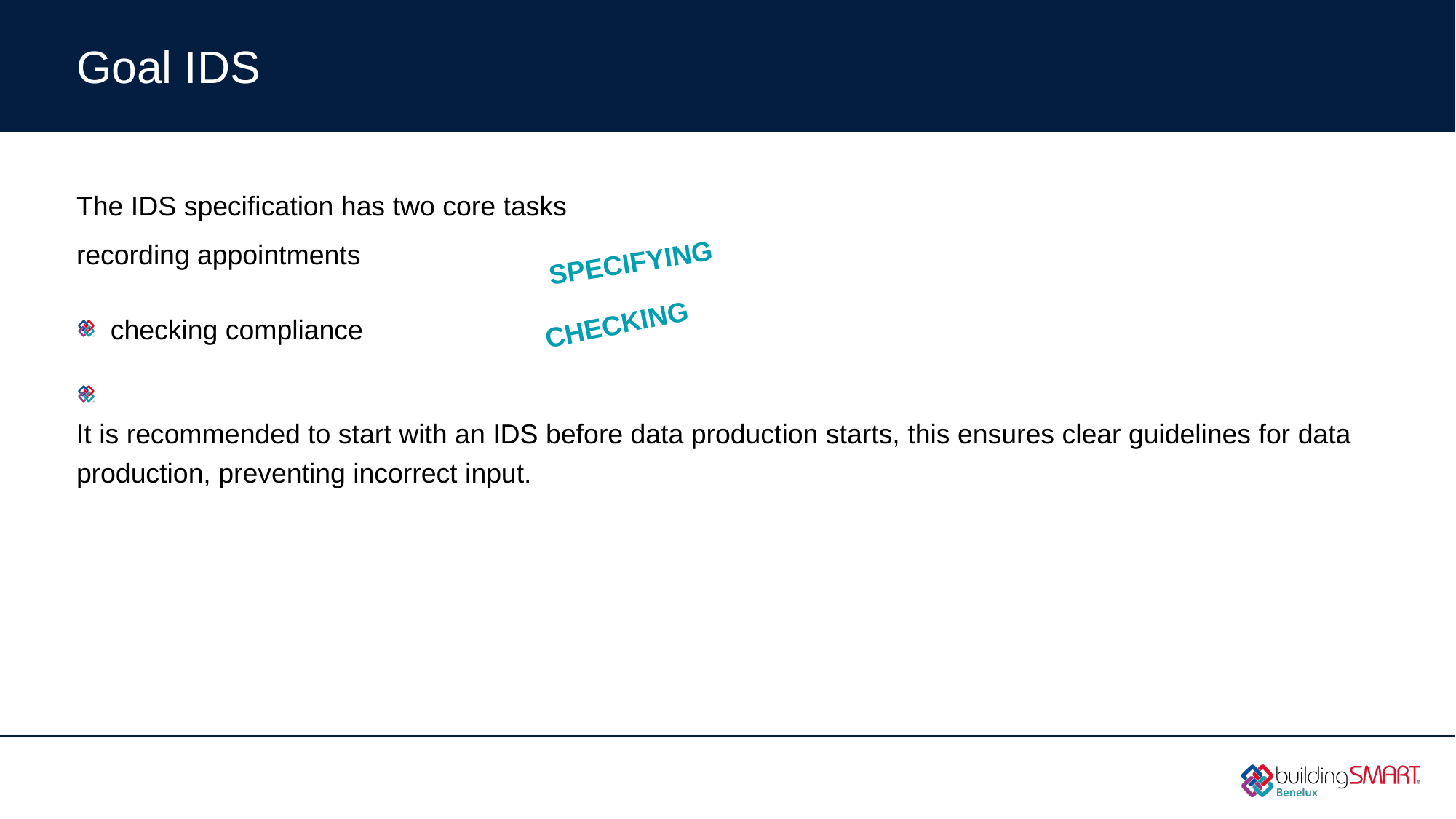

# Goal IDS
The IDS specification has two core tasks
recording appointments
checking compliance

It is recommended to start with an IDS before data production starts, this ensures clear guidelines for data production, preventing incorrect input.
SPECIFYING
CHECKING